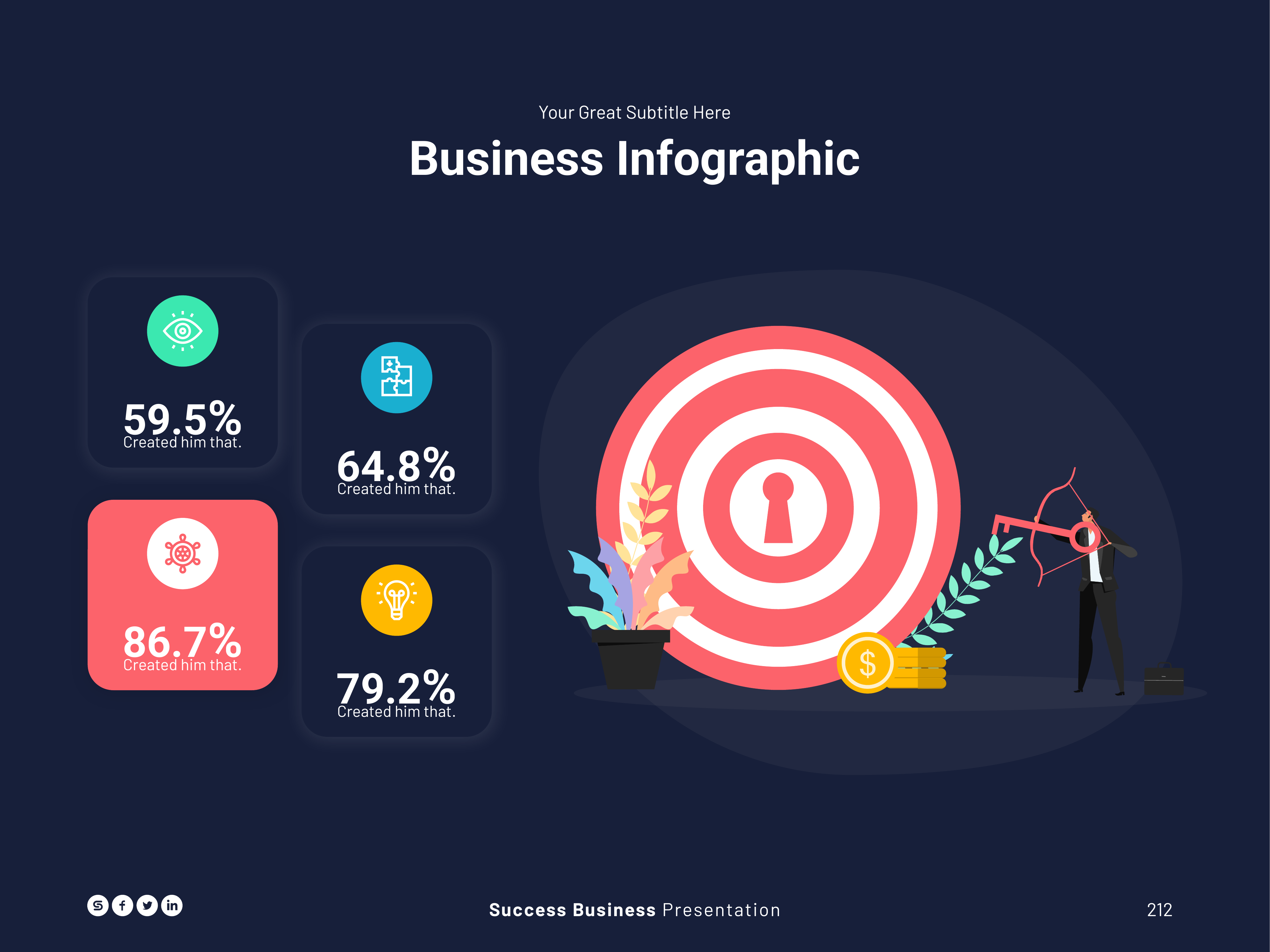

Your Great Subtitle Here
Business Infographic

59.5%
Created him that.
64.8%
Created him that.

86.7%
Created him that.
79.2%
Created him that.